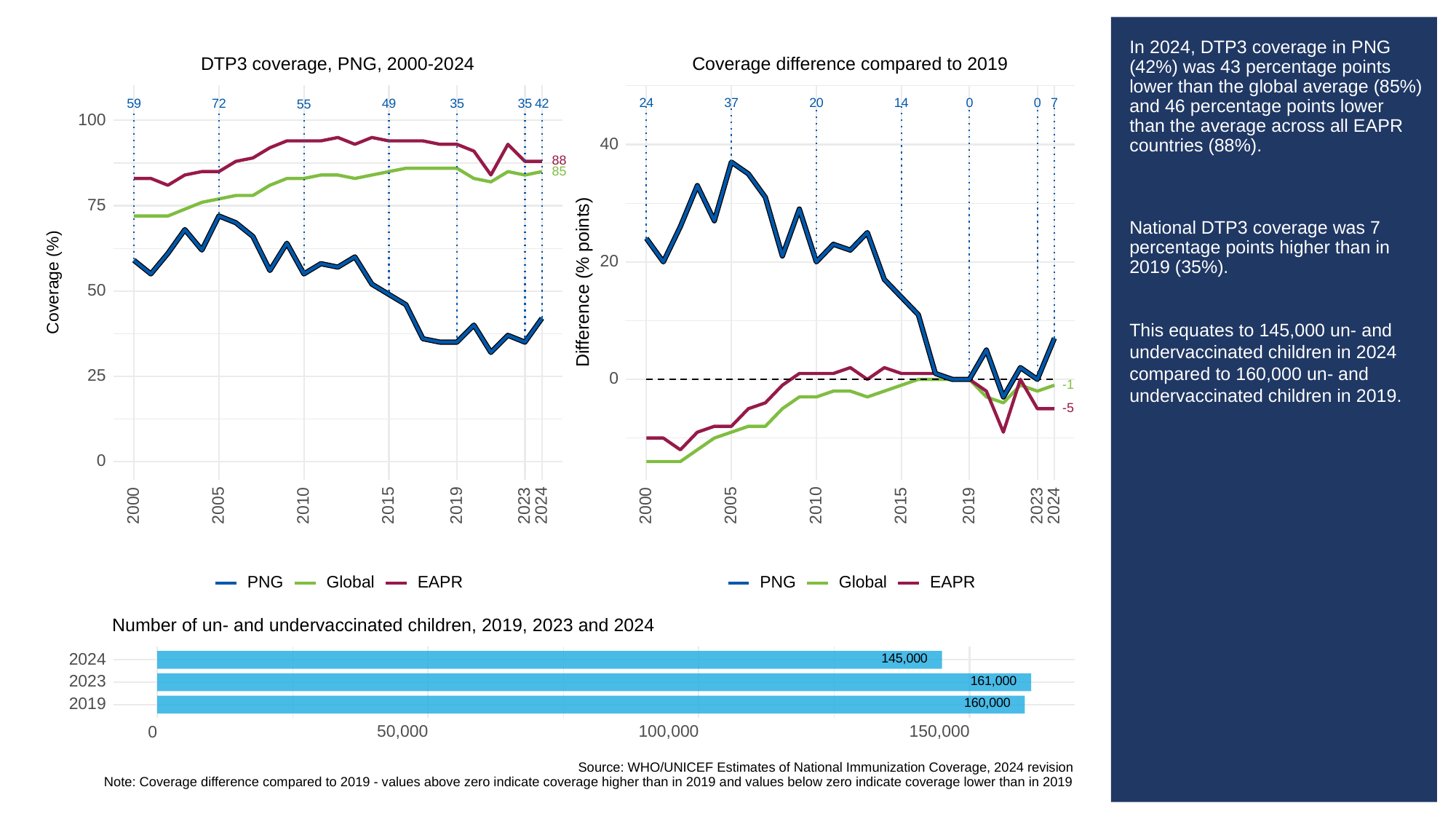

# In 2024, DTP3 coverage in PNG (42%) was 43 percentage points lower than the global average (85%) and 46 percentage points lower than the average across all EAPR countries (88%).

National DTP3 coverage was 7 percentage points higher than in 2019 (35%).

This equates to 145,000 un- and undervaccinated children in 2024 compared to 160,000 un- and undervaccinated children in 2019.

DTP3 coverage, PNG, 2000-2024
Coverage difference compared to 2019

37
20
0
0
24
14
7
35
35
59
49
72
42
55

100

40

88

85

75

20

Difference (% points)
Coverage (%)
50

25
0

-1
-5

0

2023
2023
2000
2005
2010
2015
2019
2024
2000
2005
2010
2015
2019
2024
PNG
Global
PNG
Global
EAPR
EAPR

Number of un- and undervaccinated children, 2019, 2023 and 2024

145,000
2024

161,000
2023

160,000
2019

50,000
100,000
150,000
0
Source: WHO/UNICEF Estimates of National Immunization Coverage, 2024 revision
Note: Coverage difference compared to 2019 - values above zero indicate coverage higher than in 2019 and values below zero indicate coverage lower than in 2019